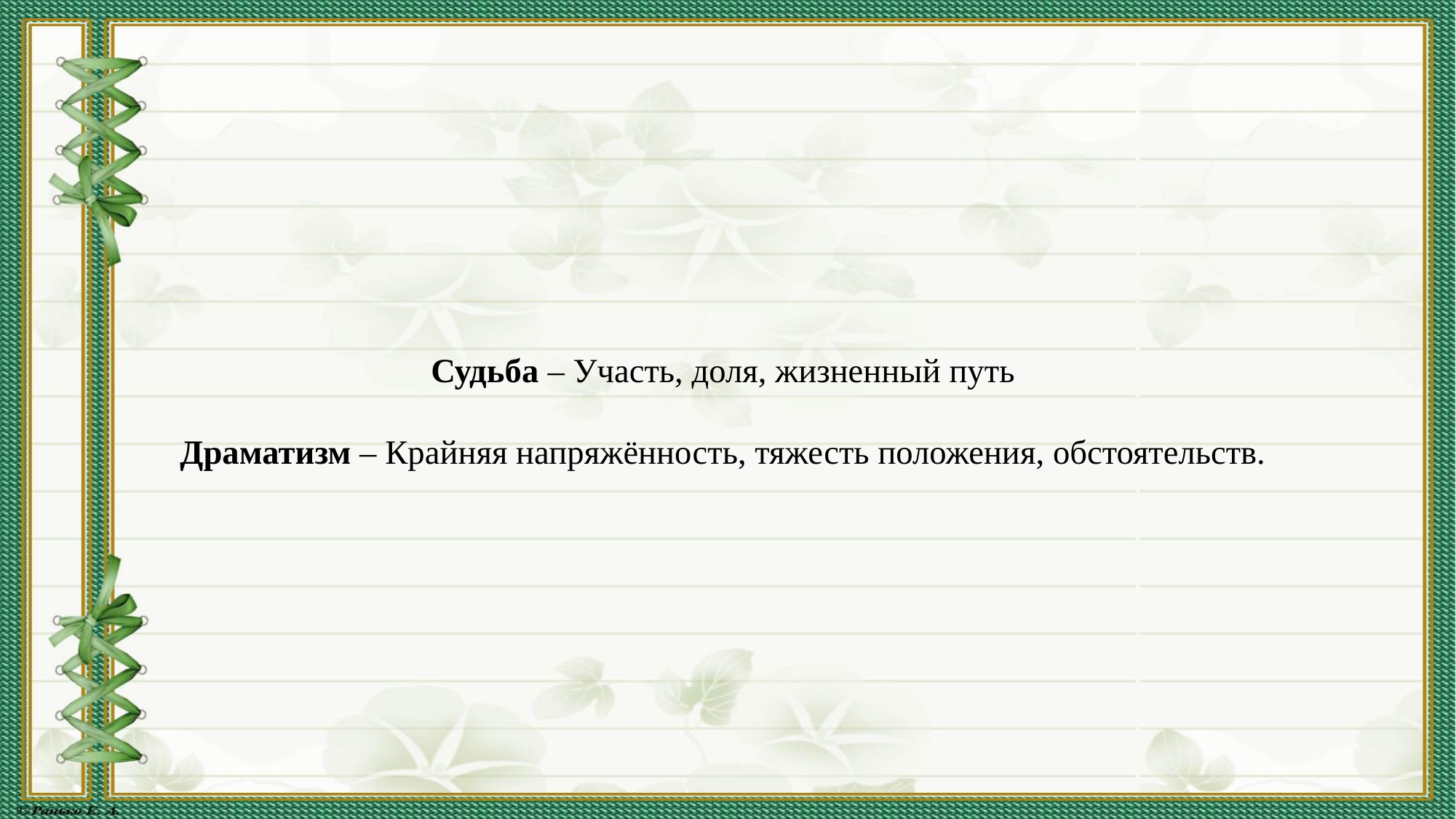

# Судьба – Участь, доля, жизненный путь Драматизм – Крайняя напряжённость, тяжесть положения, обстоятельств.